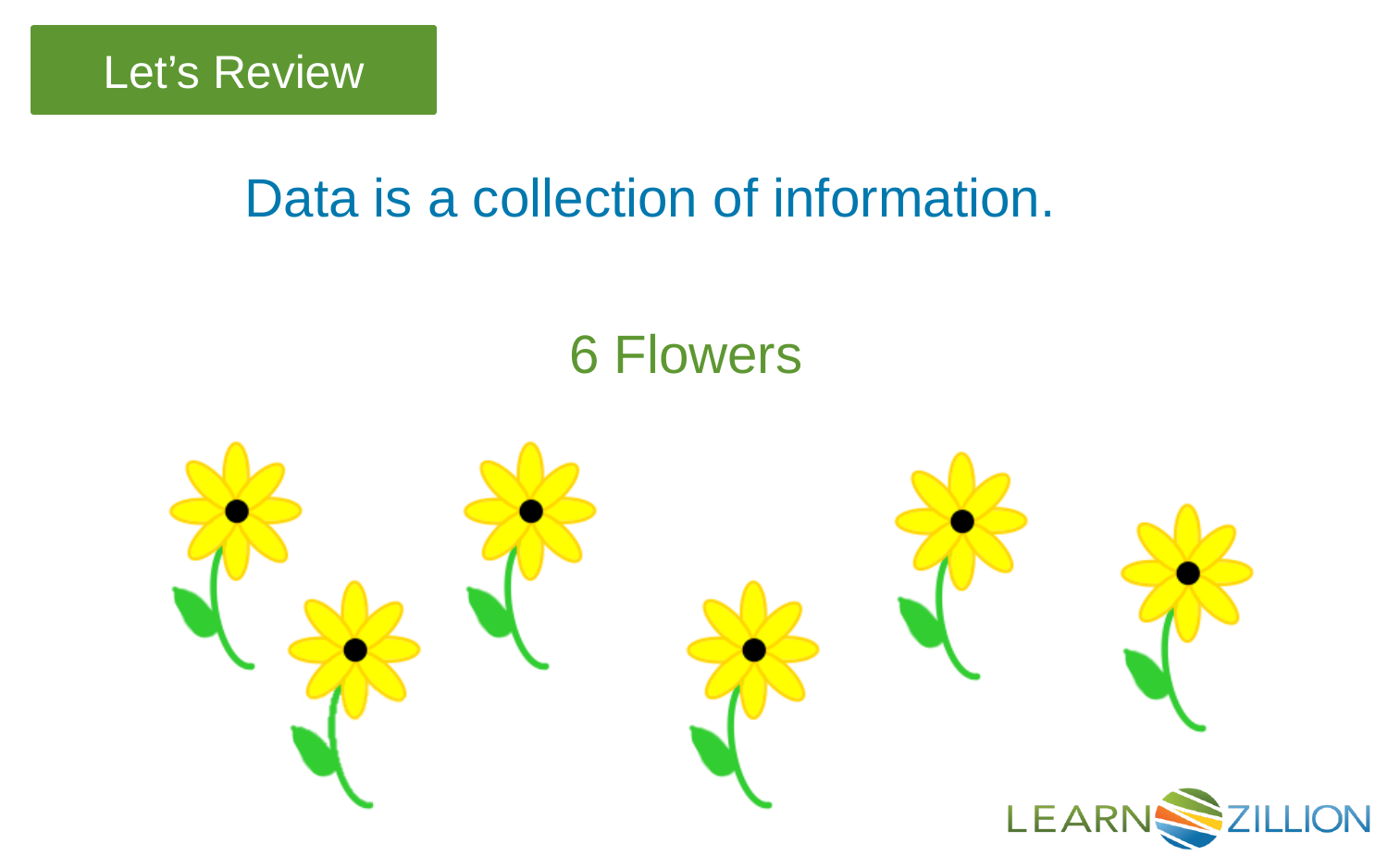

Data is a collection of information.
6 Flowers